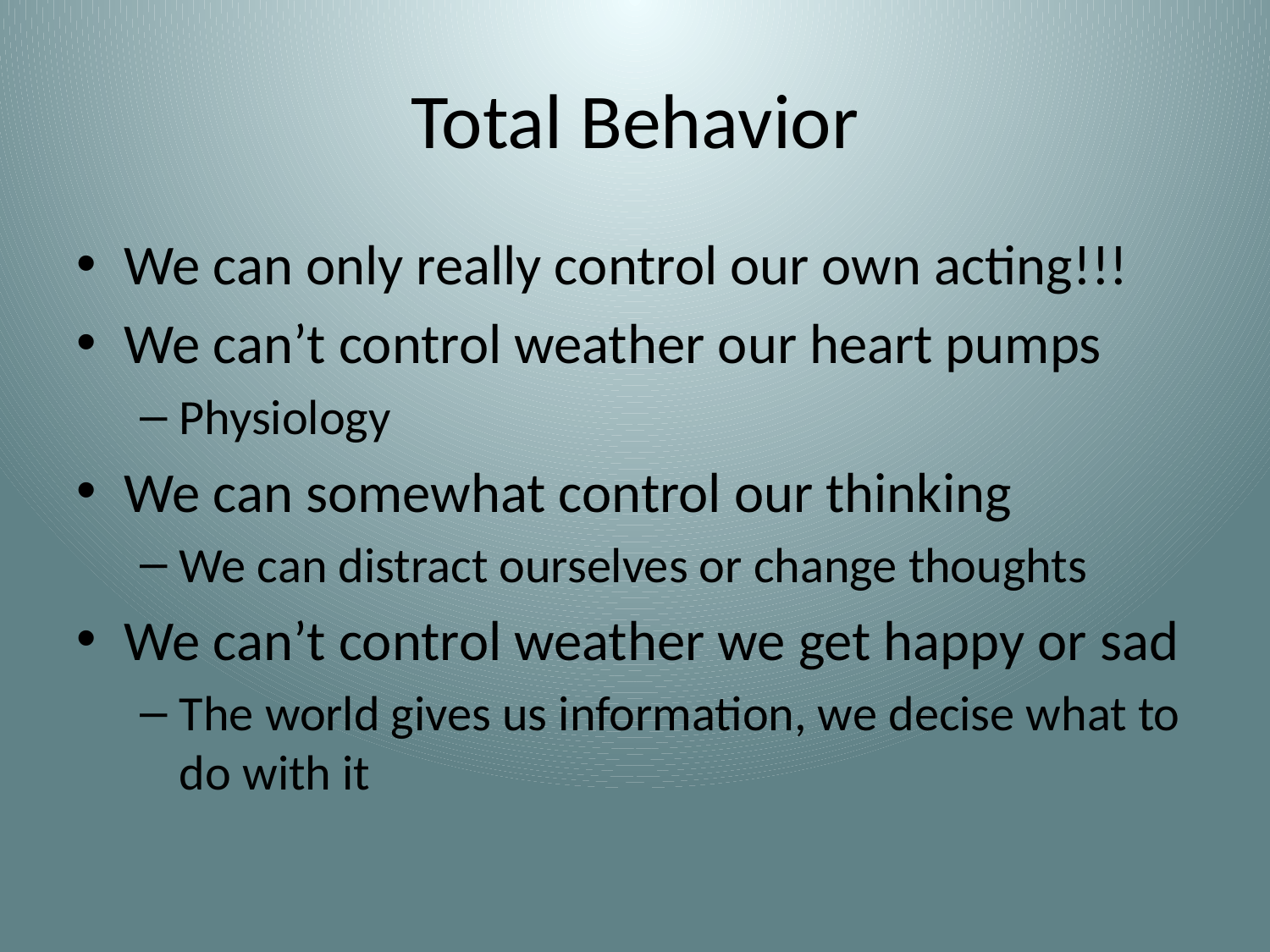

# Total Behavior
We can only really control our own acting!!!
We can’t control weather our heart pumps
Physiology
We can somewhat control our thinking
We can distract ourselves or change thoughts
We can’t control weather we get happy or sad
The world gives us information, we decise what to do with it